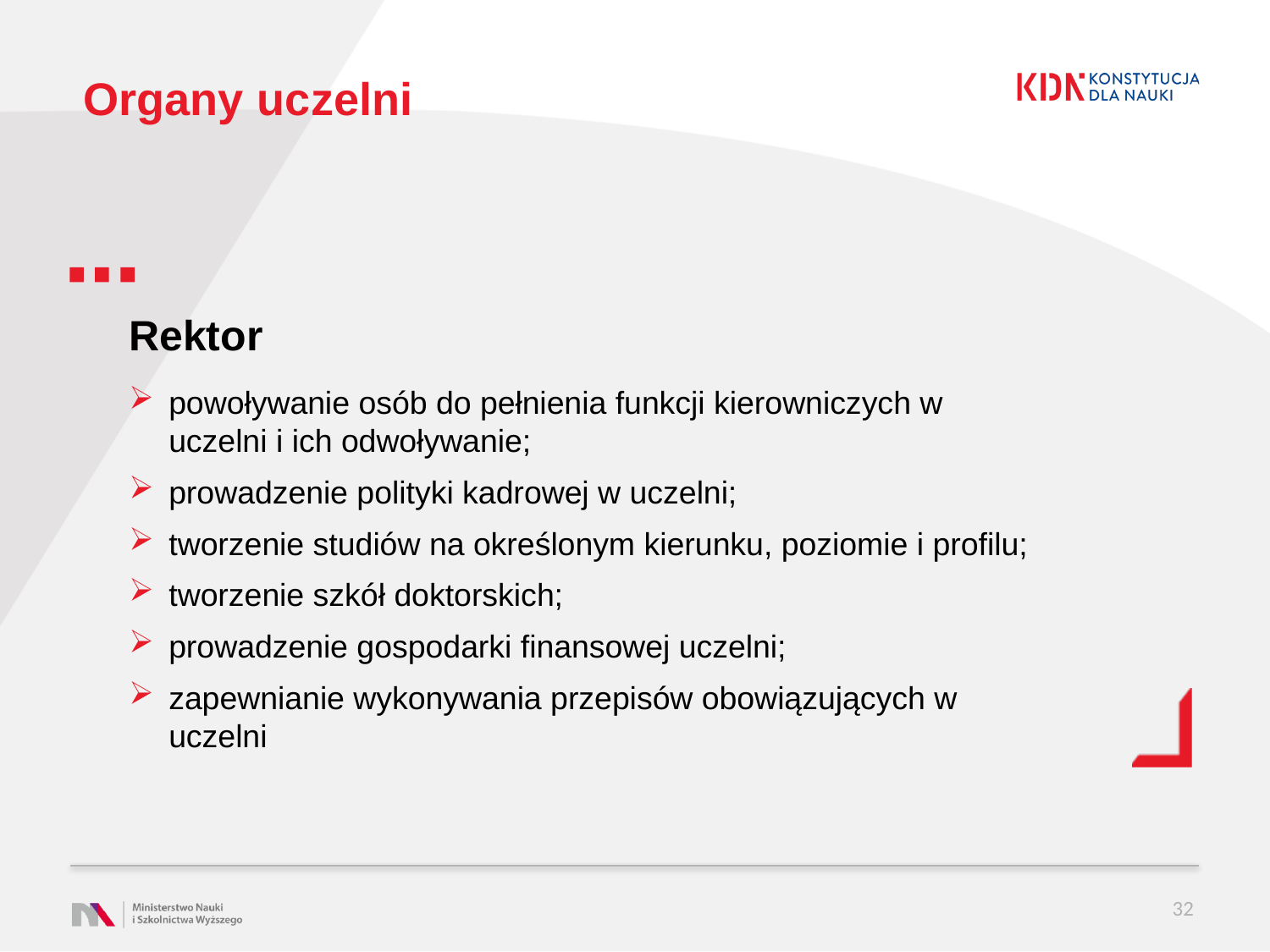

# Organy uczelni
Rektor
powoływanie osób do pełnienia funkcji kierowniczych w uczelni i ich odwoływanie;
prowadzenie polityki kadrowej w uczelni;
tworzenie studiów na określonym kierunku, poziomie i profilu;
tworzenie szkół doktorskich;
prowadzenie gospodarki finansowej uczelni;
zapewnianie wykonywania przepisów obowiązujących w uczelni
32